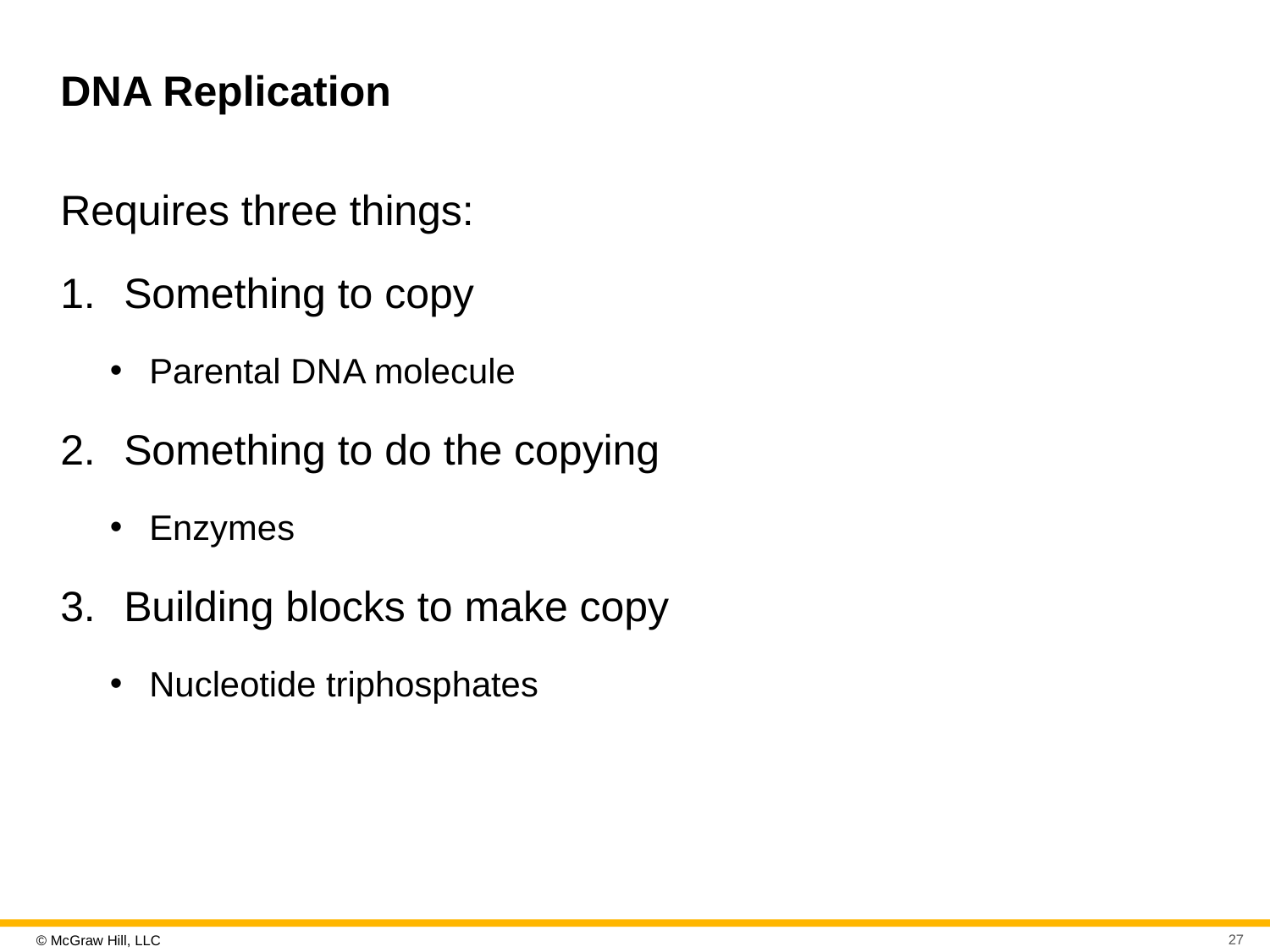

# D N A Replication
Requires three things:
Something to copy
Parental D N A molecule
Something to do the copying
Enzymes
Building blocks to make copy
Nucleotide triphosphates
27